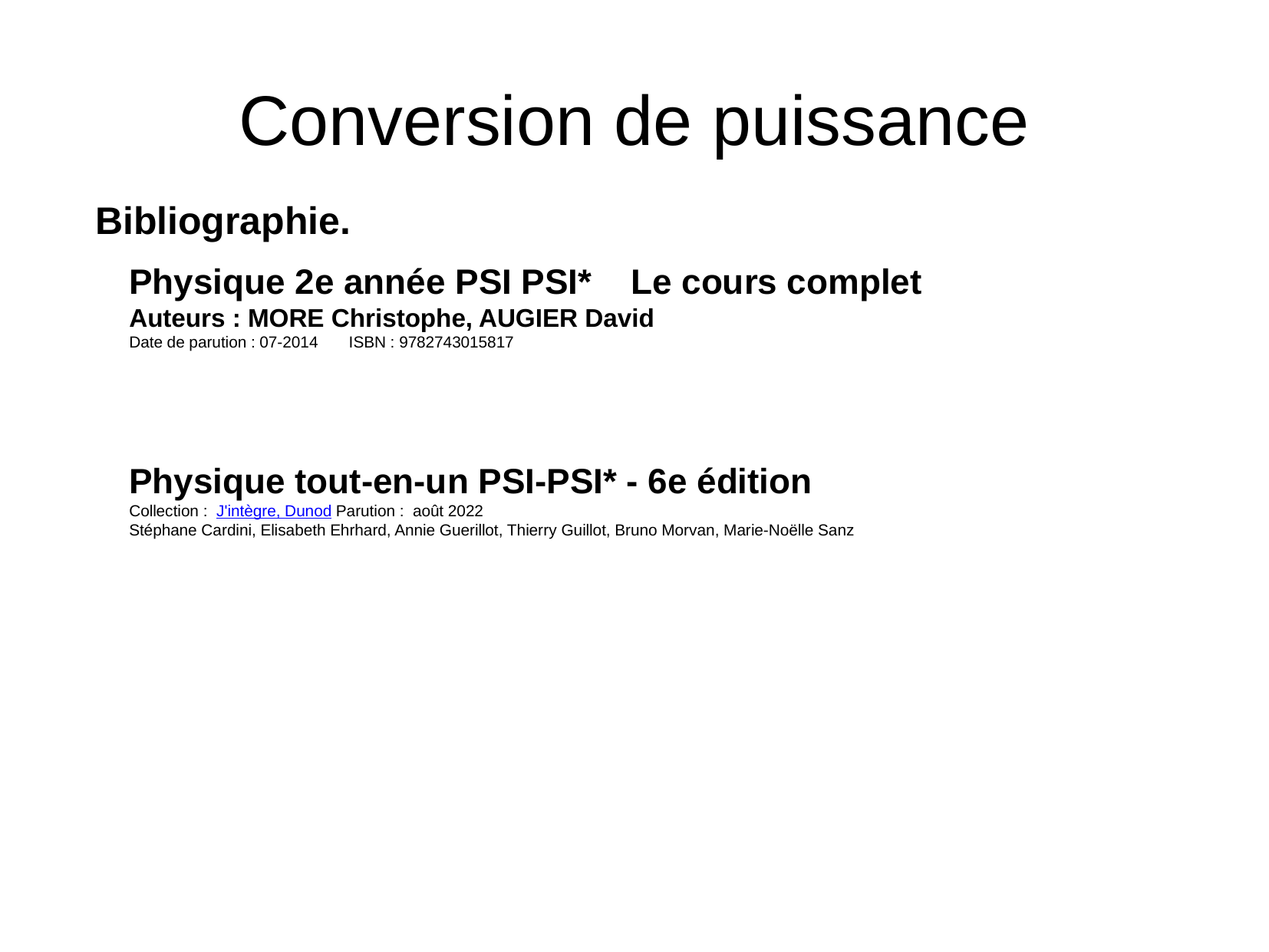

# Conversion de puissance
Bibliographie.
Physique 2e année PSI PSI*    Le cours complet
Auteurs : MORE Christophe, AUGIER David
Date de parution : 07-2014       ISBN : 9782743015817
Physique tout-en-un PSI-PSI* - 6e édition
Collection :  J'intègre, Dunod Parution :  août 2022
Stéphane Cardini, Elisabeth Ehrhard, Annie Guerillot, Thierry Guillot, Bruno Morvan, Marie-Noëlle Sanz